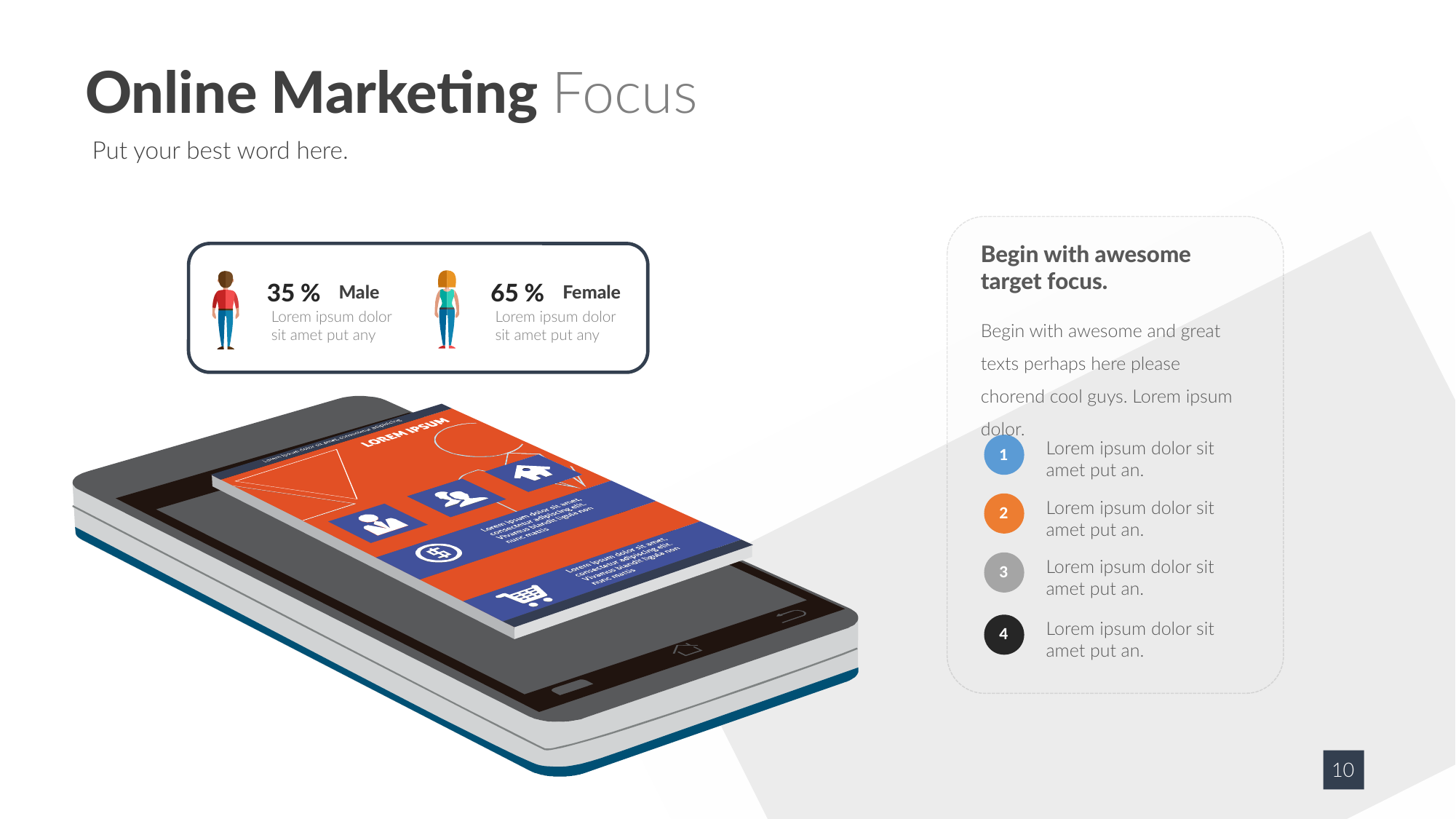

Online Marketing Focus
Put your best word here.

Begin with awesome target focus.
Begin with awesome and great texts perhaps here please chorend cool guys. Lorem ipsum dolor.
Lorem ipsum dolor sit amet put an.

1
Lorem ipsum dolor sit amet put an.

2
Lorem ipsum dolor sit amet put an.

3
Lorem ipsum dolor sit amet put an.

4

35 %
Male
Lorem ipsum dolor sit amet put any
65 %
Female
Lorem ipsum dolor sit amet put any

10